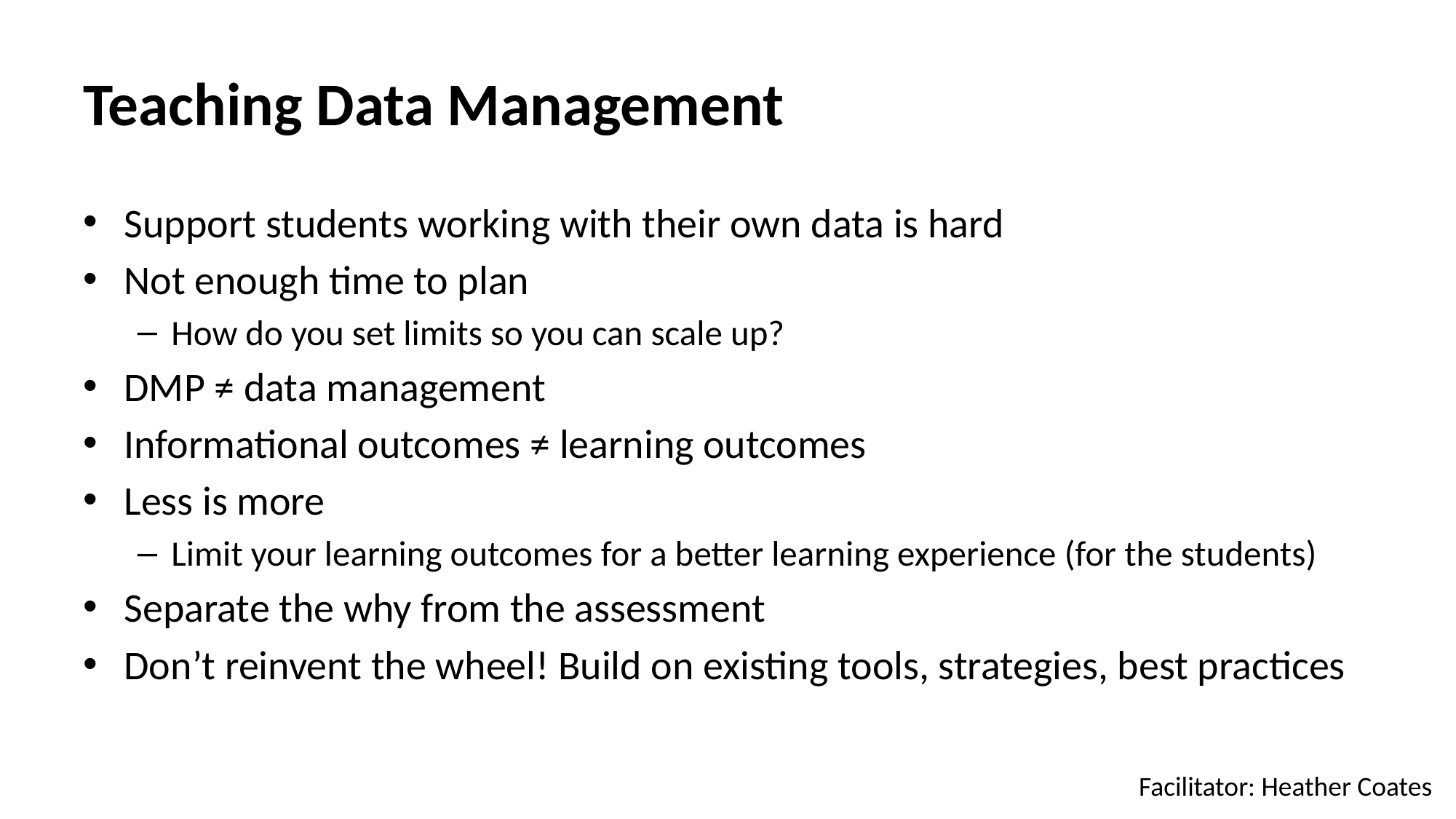

# Teaching Data Management
Support students working with their own data is hard
Not enough time to plan
How do you set limits so you can scale up?
DMP ≠ data management
Informational outcomes ≠ learning outcomes
Less is more
Limit your learning outcomes for a better learning experience (for the students)
Separate the why from the assessment
Don’t reinvent the wheel! Build on existing tools, strategies, best practices

Facilitator: Heather Coates